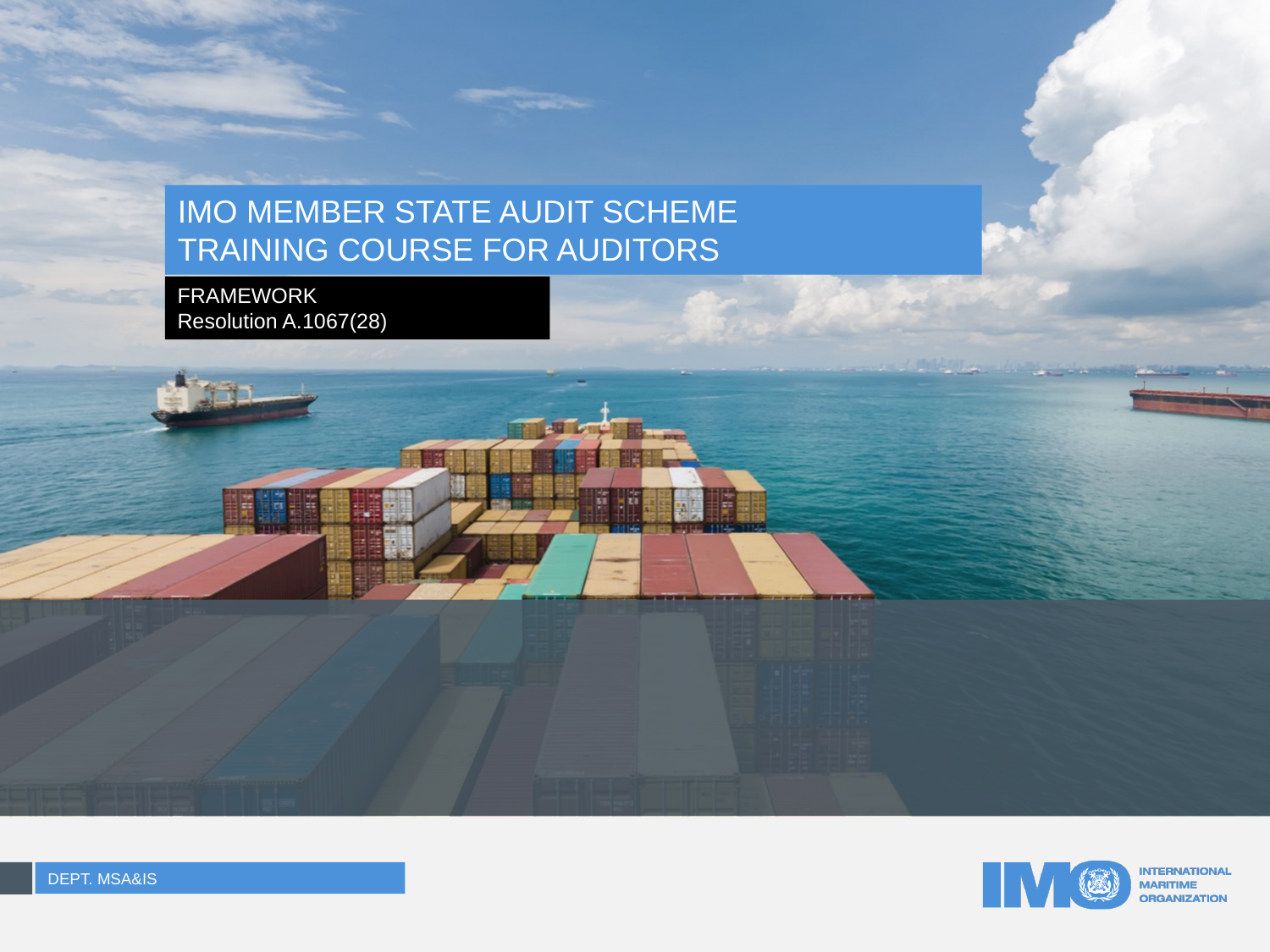

# IMO MEMBER STATE AUDIT SCHEME TRAINING COURSE FOR AUDITORS
FRAMEWORK
Resolution A.1067(28)